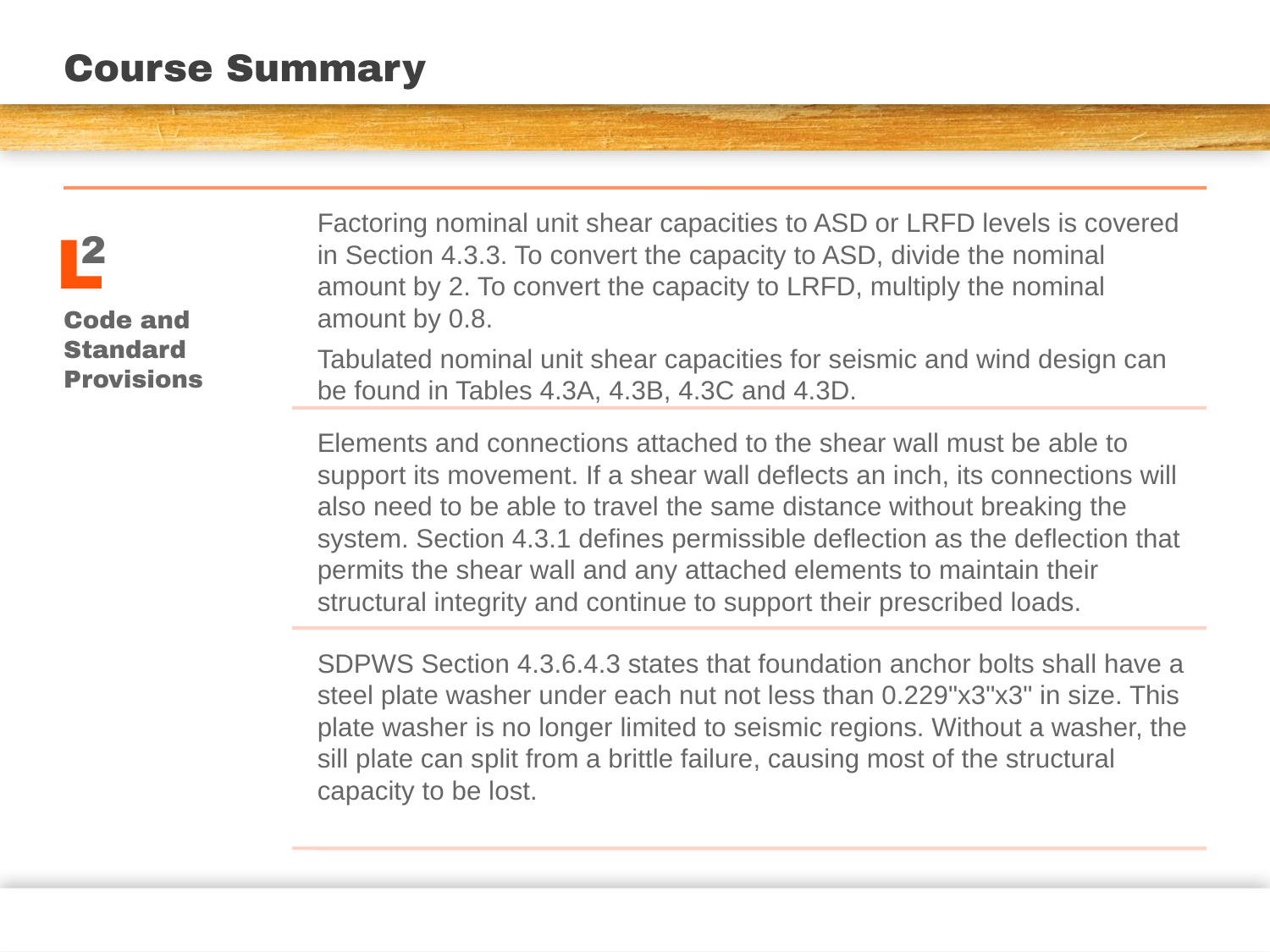

# Course Summary

Factoring nominal unit shear capacities to ASD or LRFD levels is covered in Section 4.3.3. To convert the capacity to ASD, divide the nominal amount by 2. To convert the capacity to LRFD, multiply the nominal amount by 0.8.
Tabulated nominal unit shear capacities for seismic and wind design can be found in Tables 4.3A, 4.3B, 4.3C and 4.3D.
Elements and connections attached to the shear wall must be able to support its movement. If a shear wall deflects an inch, its connections will also need to be able to travel the same distance without breaking the system. Section 4.3.1 defines permissible deflection as the deflection that permits the shear wall and any attached elements to maintain their structural integrity and continue to support their prescribed loads.
SDPWS Section 4.3.6.4.3 states that foundation anchor bolts shall have a steel plate washer under each nut not less than 0.229"x3"x3" in size. This plate washer is no longer limited to seismic regions. Without a washer, the sill plate can split from a brittle failure, causing most of the structural capacity to be lost.
L
2
Code and Standard Provisions